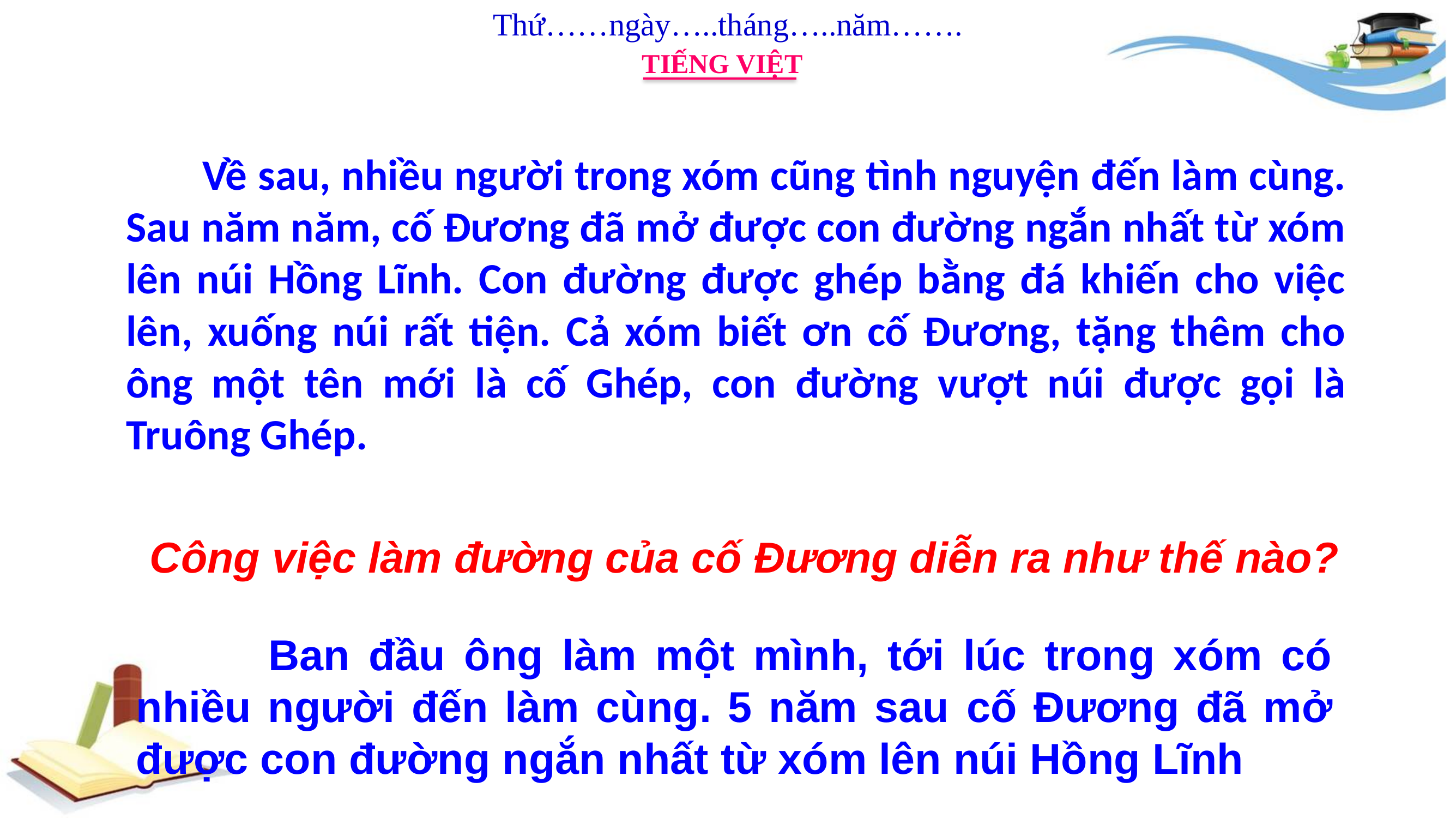

Thứ……ngày…..tháng…..năm…….
TIẾNG VIỆT
       Về sau, nhiều người trong xóm cũng tình nguyện đến làm cùng. Sau năm năm, cố Đương đã mở được con đường ngắn nhất từ xóm lên núi Hồng Lĩnh. Con đường được ghép bằng đá khiến cho việc lên, xuống núi rất tiện. Cả xóm biết ơn cố Đương, tặng thêm cho ông một tên mới là cố Ghép, con đường vượt núi được gọi là Truông Ghép.
Công việc làm đường của cố Đương diễn ra như thế nào?
       Ban đầu ông làm một mình, tới lúc trong xóm có nhiều người đến làm cùng. 5 năm sau cố Đương đã mở được con đường ngắn nhất từ xóm lên núi Hồng Lĩnh